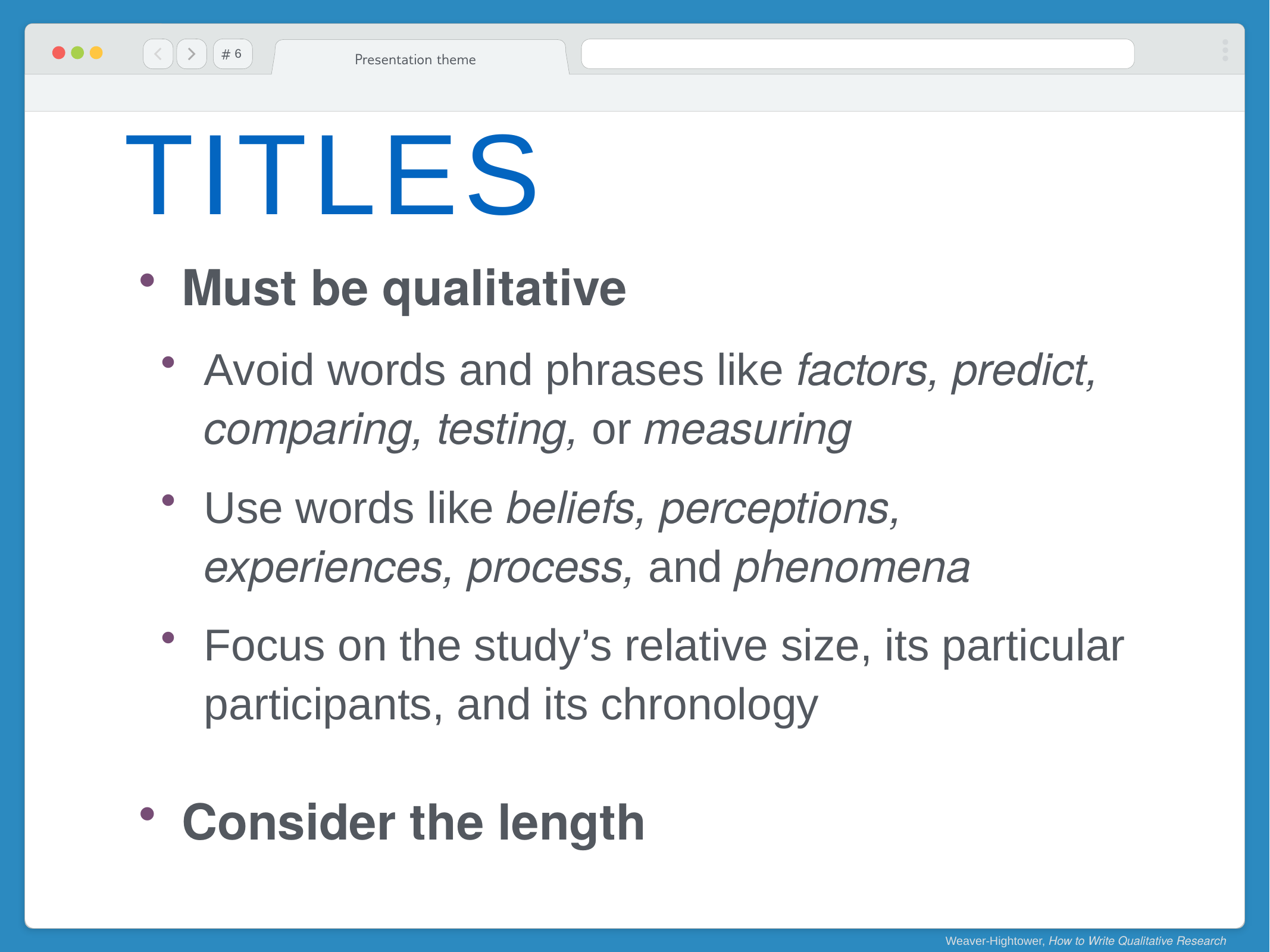

#
Presentation theme
6
# Titles
Must be qualitative
Avoid words and phrases like factors, predict, comparing, testing, or measuring
Use words like beliefs, perceptions, experiences, process, and phenomena
Focus on the study’s relative size, its particular participants, and its chronology

Consider the length